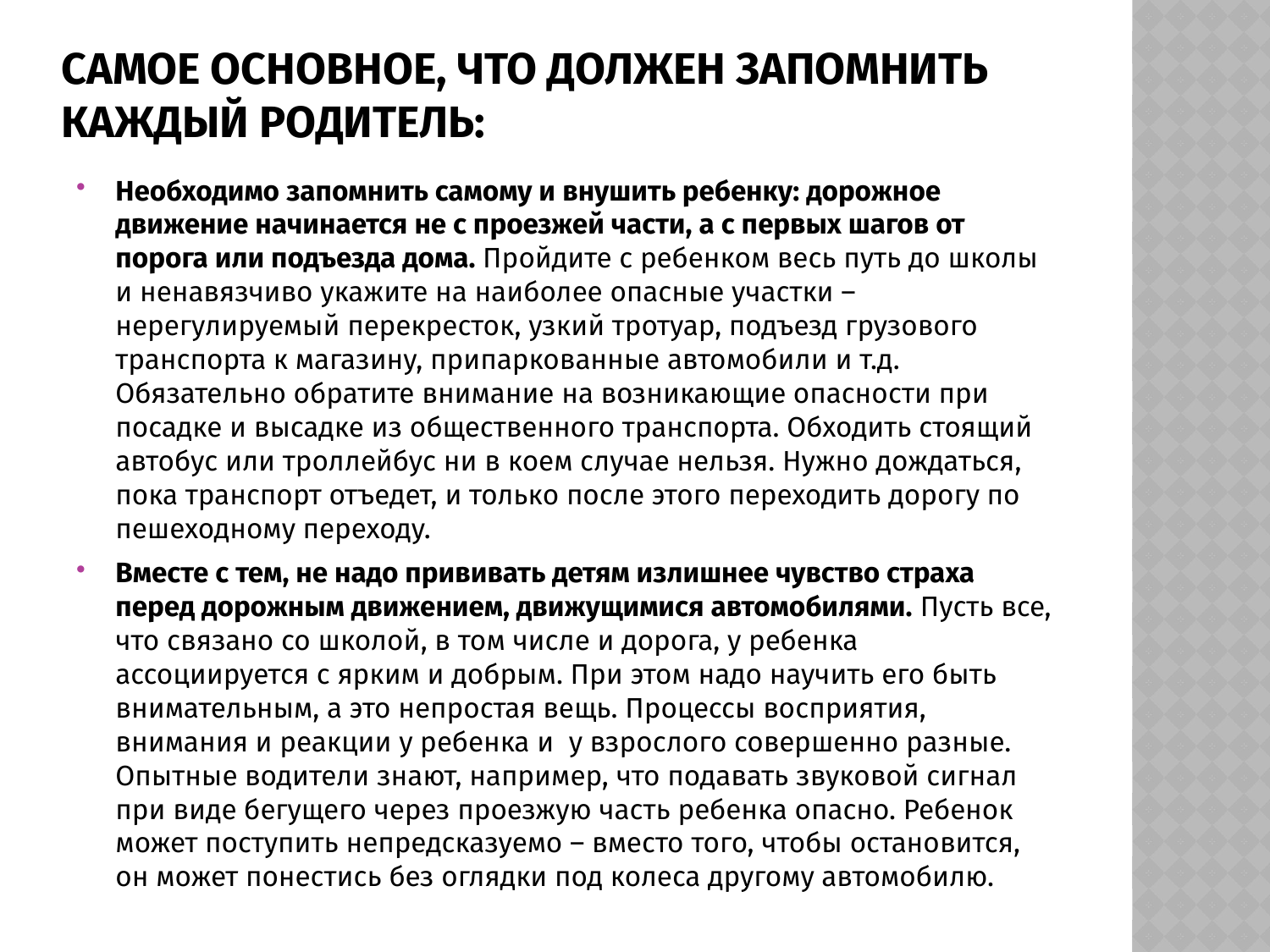

# Самое основное, что должен запомнить каждый родитель:
Необходимо запомнить самому и внушить ребенку: дорожное движение начинается не с проезжей части, а с первых шагов от порога или подъезда дома. Пройдите с ребенком весь путь до школы и ненавязчиво укажите на наиболее опасные участки – нерегулируемый перекресток, узкий тротуар, подъезд грузового транспорта к магазину, припаркованные автомобили и т.д. Обязательно обратите внимание на возникающие опасности при посадке и высадке из общественного транспорта. Обходить стоящий автобус или троллейбус ни в коем случае нельзя. Нужно дождаться, пока транспорт отъедет, и только после этого переходить дорогу по пешеходному переходу.
Вместе с тем, не надо прививать детям излишнее чувство страха перед дорожным движением, движущимися автомобилями. Пусть все, что связано со школой, в том числе и дорога, у ребенка ассоциируется с ярким и добрым. При этом надо научить его быть внимательным, а это непростая вещь. Процессы восприятия, внимания и реакции у ребенка и  у взрослого совершенно разные. Опытные водители знают, например, что подавать звуковой сигнал при виде бегущего через проезжую часть ребенка опасно. Ребенок может поступить непредсказуемо – вместо того, чтобы остановится, он может понестись без оглядки под колеса другому автомобилю.